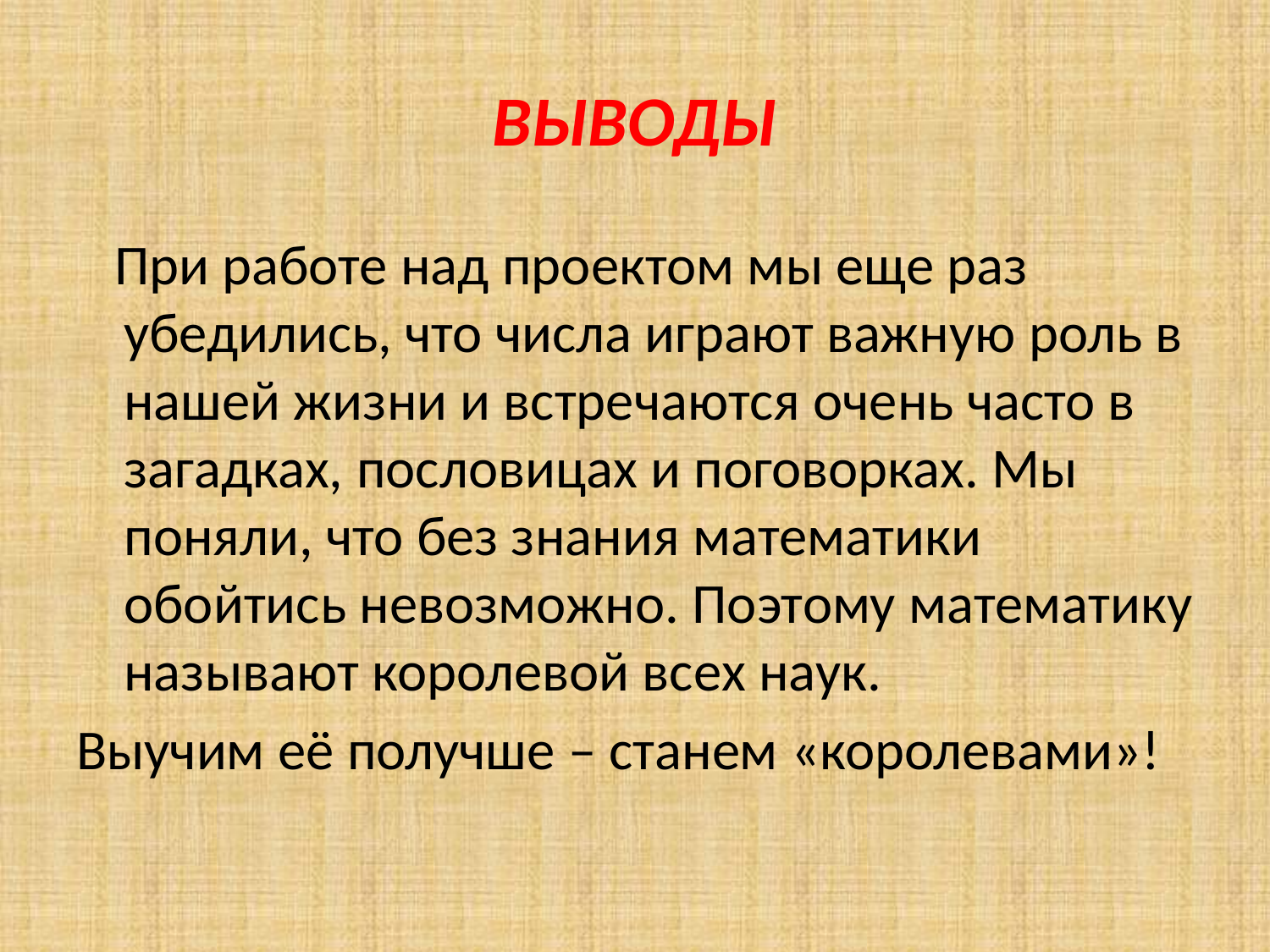

# ВЫВОДЫ
   При работе над проектом мы еще раз убедились, что числа играют важную роль в нашей жизни и встречаются очень часто в загадках, пословицах и поговорках. Мы поняли, что без знания математики обойтись невозможно. Поэтому математику называют королевой всех наук.
Выучим её получше – станем «королевами»!